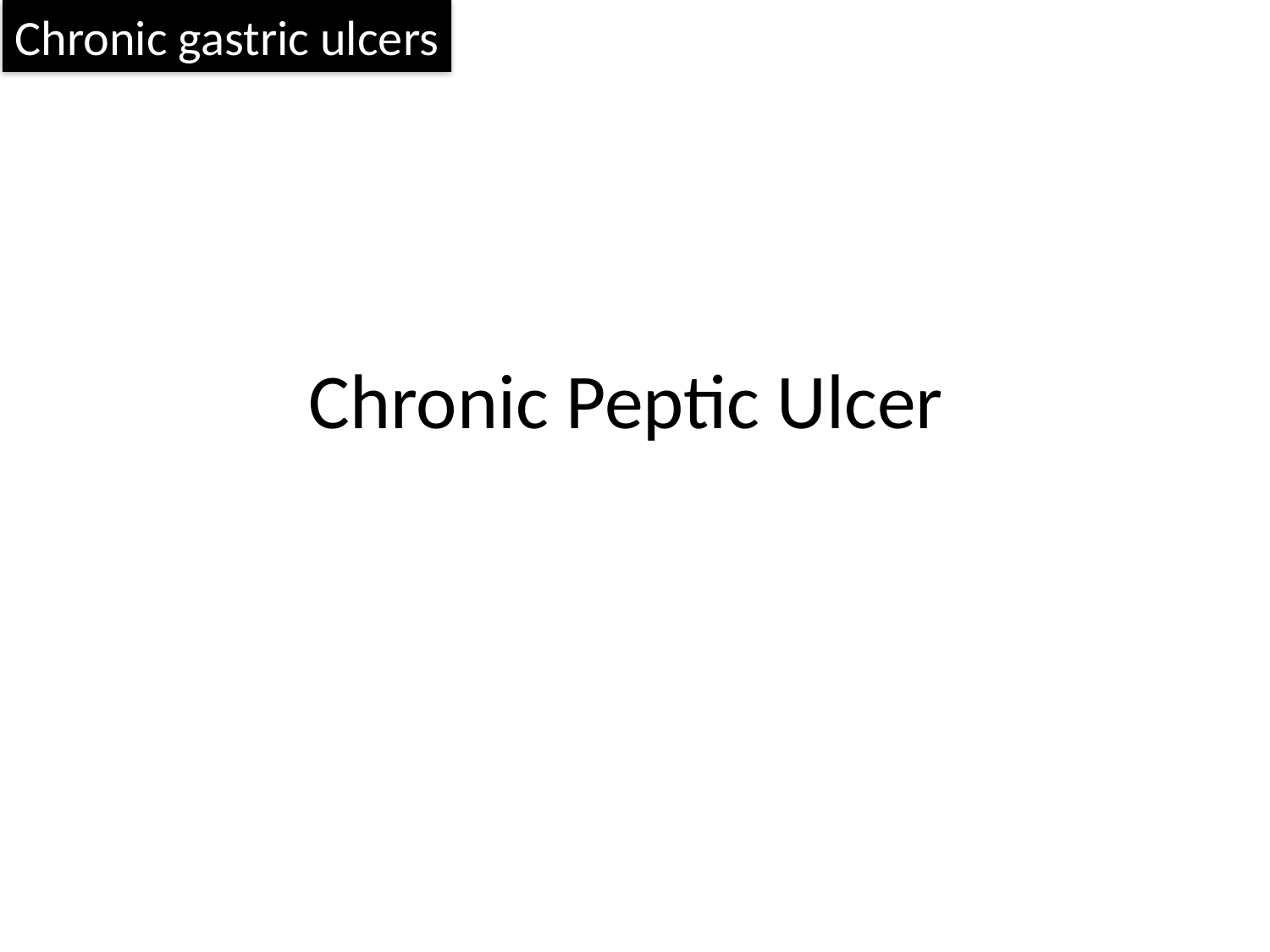

Chronic gastric ulcers
# Chronic Peptic Ulcer